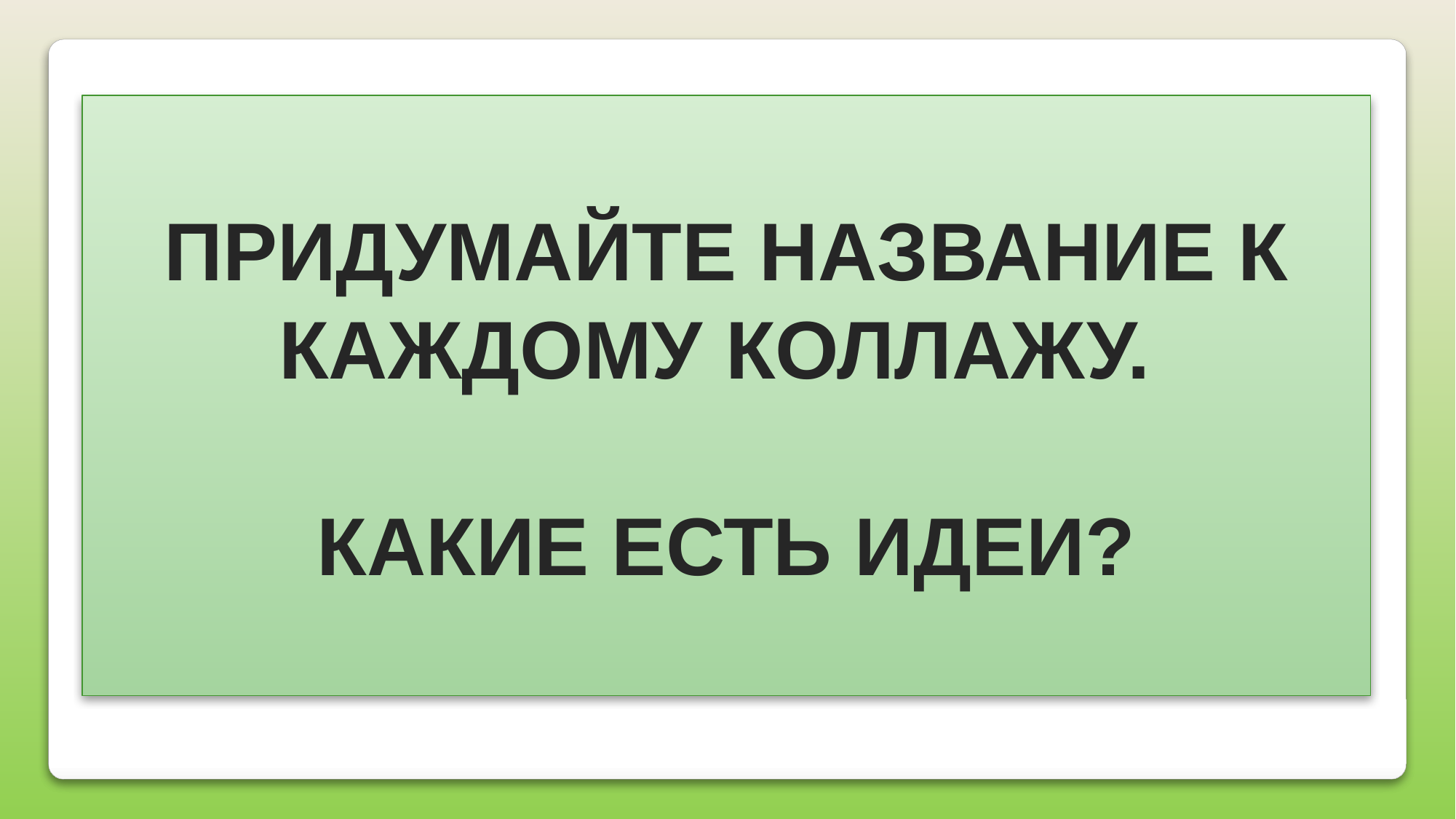

ПРИДУМАЙТЕ НАЗВАНИЕ К КАЖДОМУ КОЛЛАЖУ.

КАКИЕ ЕСТЬ ИДЕИ?